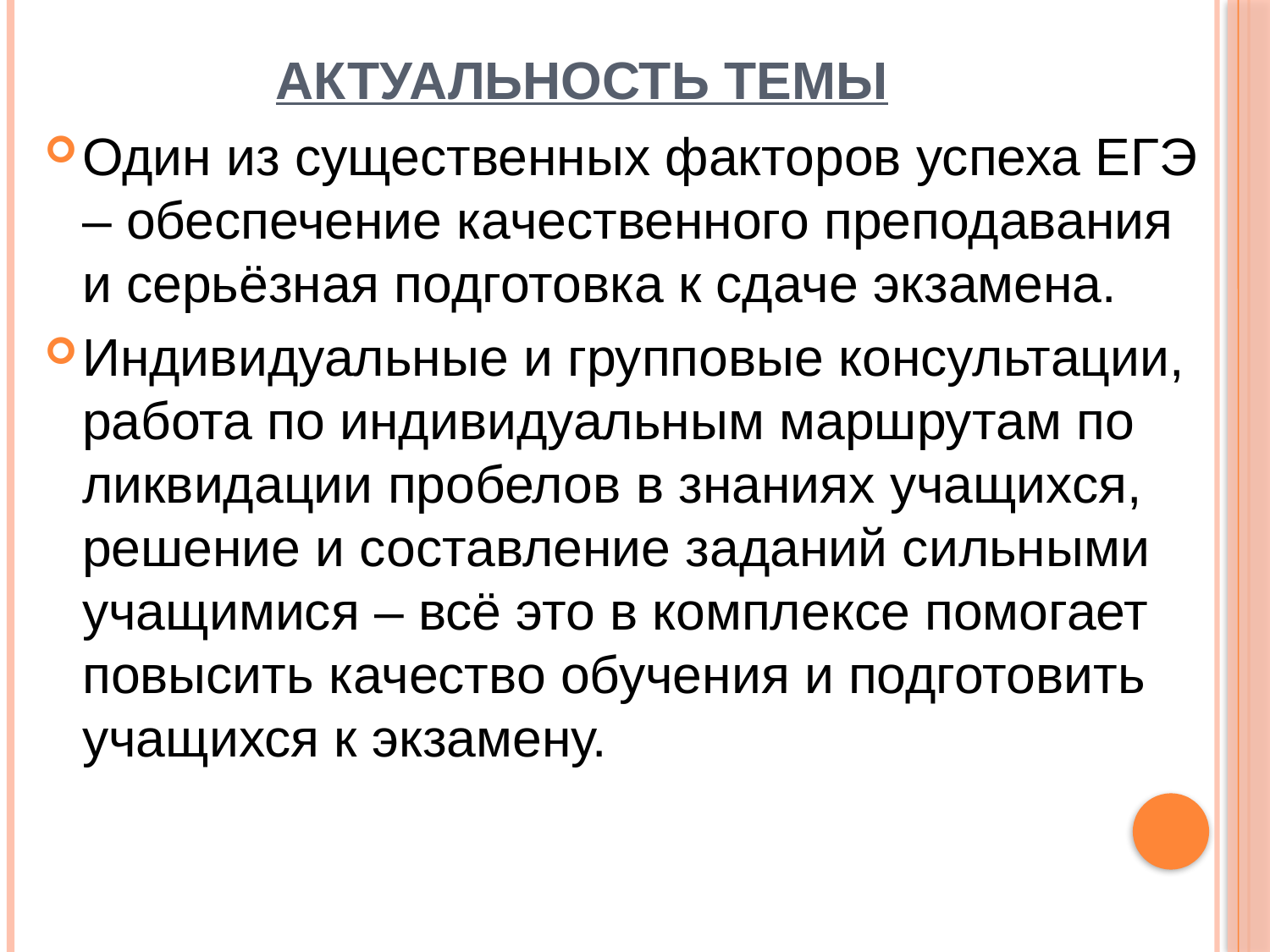

# Актуальность темы
Один из существенных факторов успеха ЕГЭ – обеспечение качественного преподавания и серьёзная подготовка к сдаче экзамена.
Индивидуальные и групповые консультации, работа по индивидуальным маршрутам по ликвидации пробелов в знаниях учащихся, решение и составление заданий сильными учащимися – всё это в комплексе помогает повысить качество обучения и подготовить учащихся к экзамену.